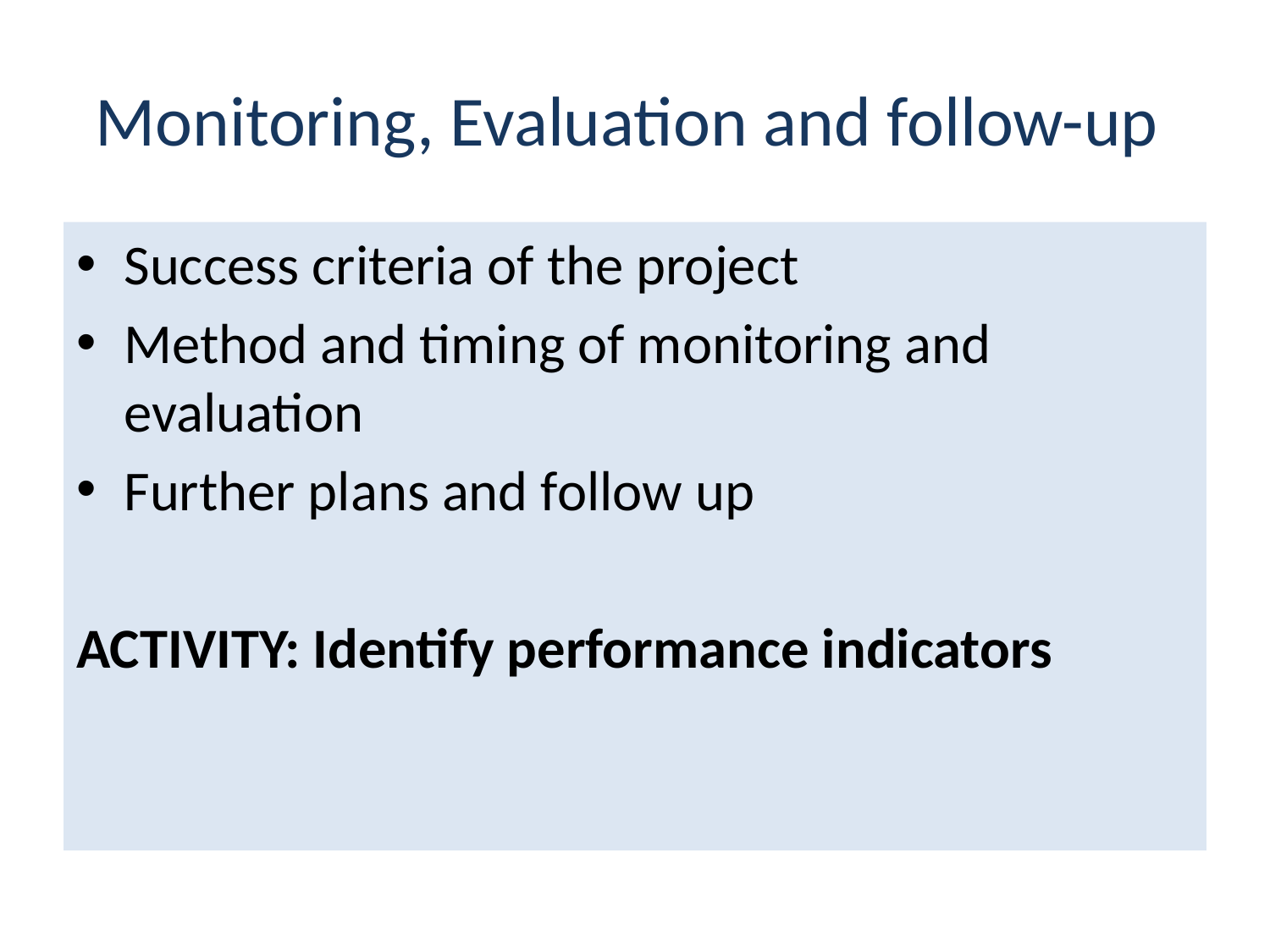

# Monitoring, Evaluation and follow-up
Success criteria of the project
Method and timing of monitoring and evaluation
Further plans and follow up

ACTIVITY: Identify performance indicators